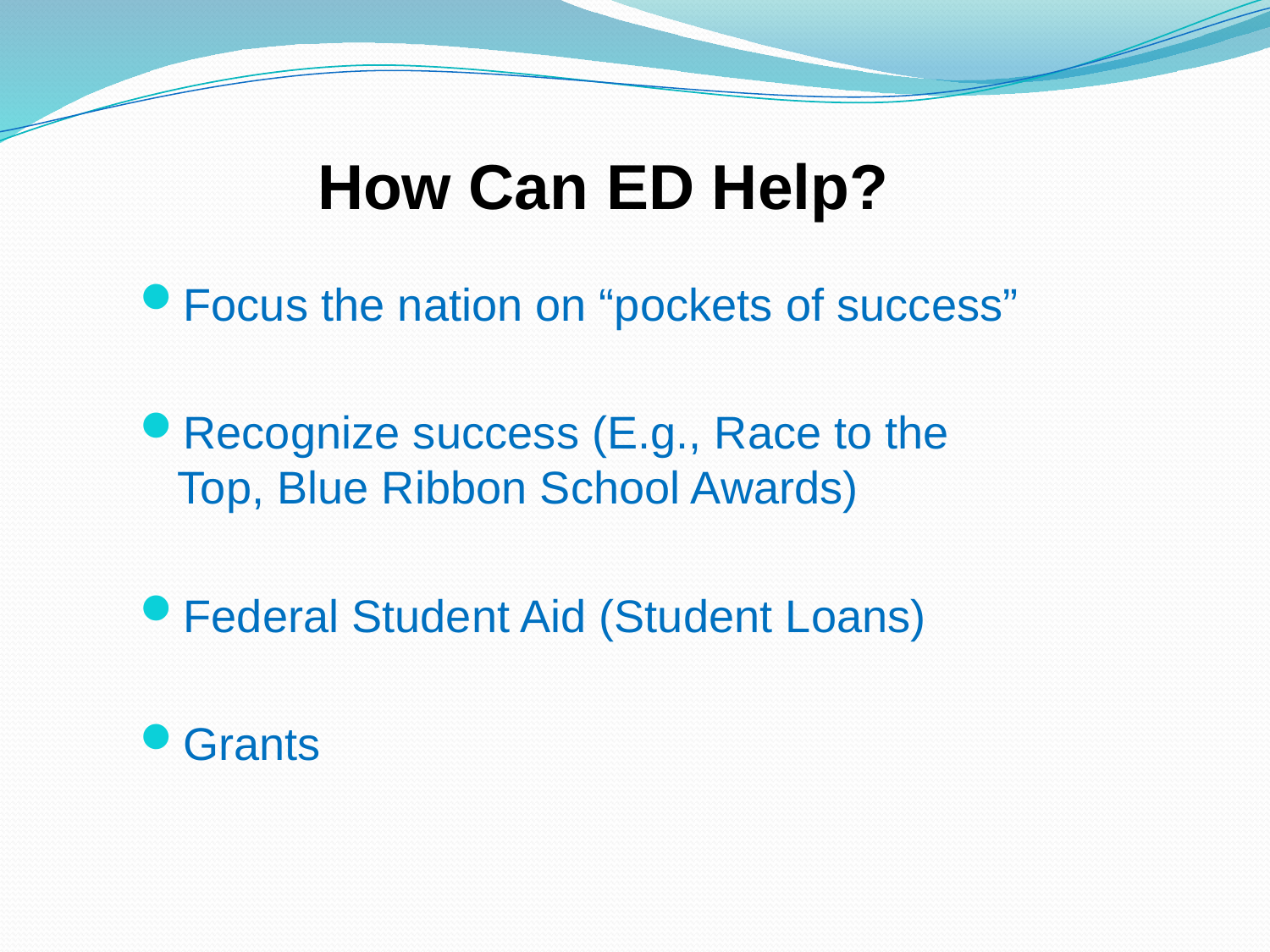

# How Can ED Help?
Focus the nation on “pockets of success”

Recognize success (E.g., Race to the Top, Blue Ribbon School Awards)

Federal Student Aid (Student Loans)

Grants